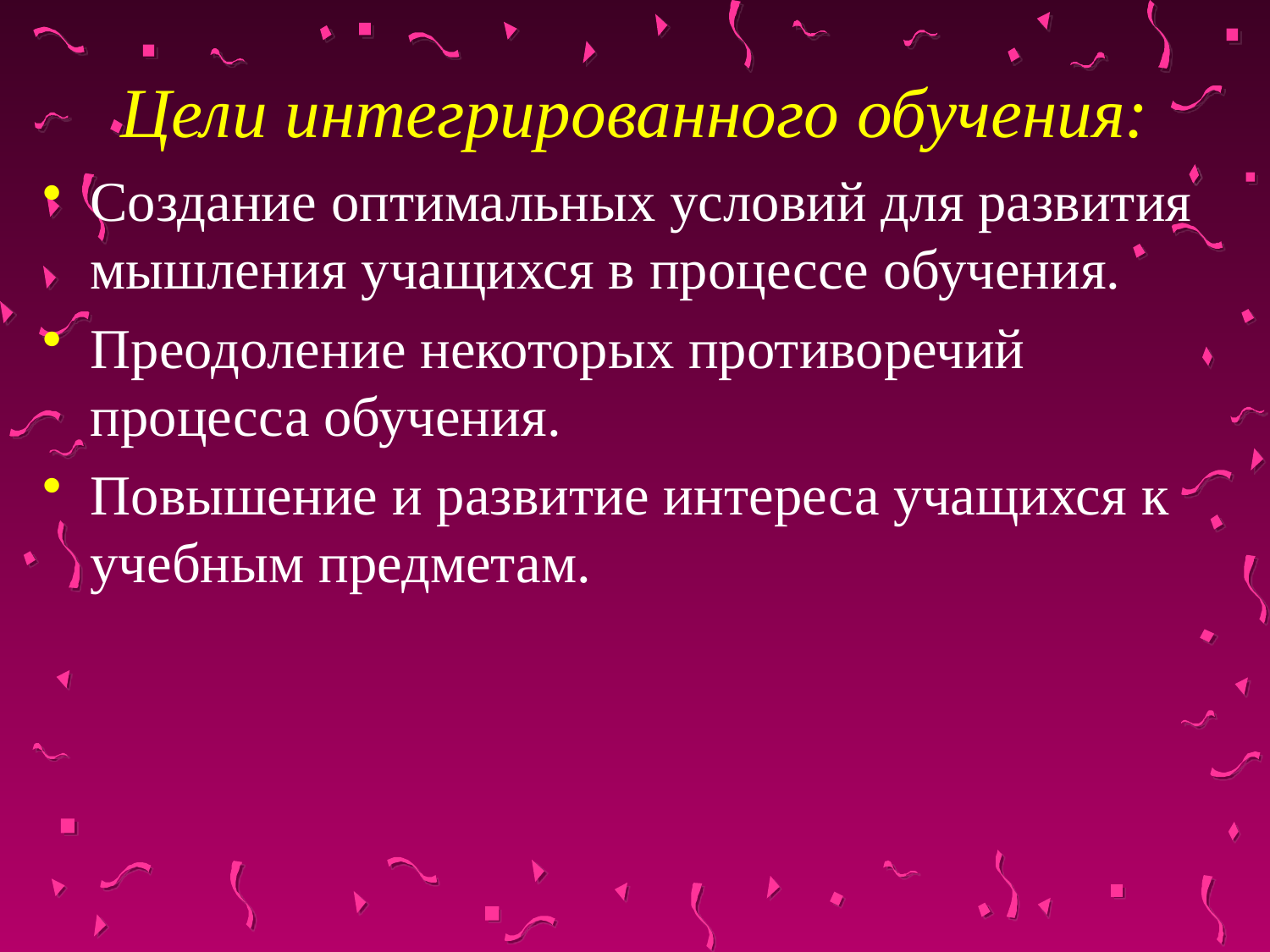

# Цели интегрированного обучения:
Создание оптимальных условий для развития мышления учащихся в процессе обучения.
Преодоление некоторых противоречий процесса обучения.
Повышение и развитие интереса учащихся к учебным предметам.